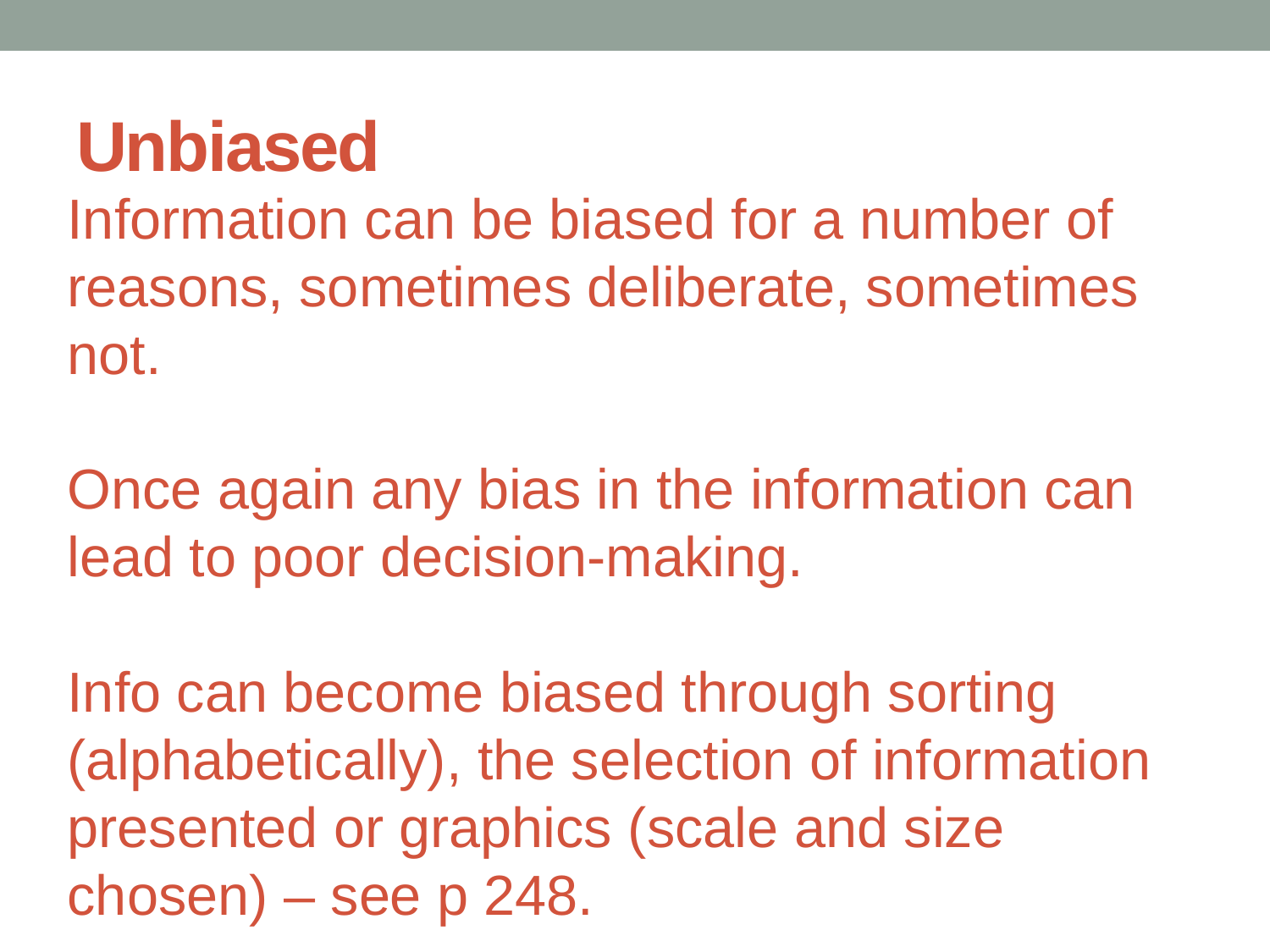

# Unbiased
Information can be biased for a number of reasons, sometimes deliberate, sometimes not.

Once again any bias in the information can lead to poor decision-making.

Info can become biased through sorting (alphabetically), the selection of information presented or graphics (scale and size chosen) – see p 248.